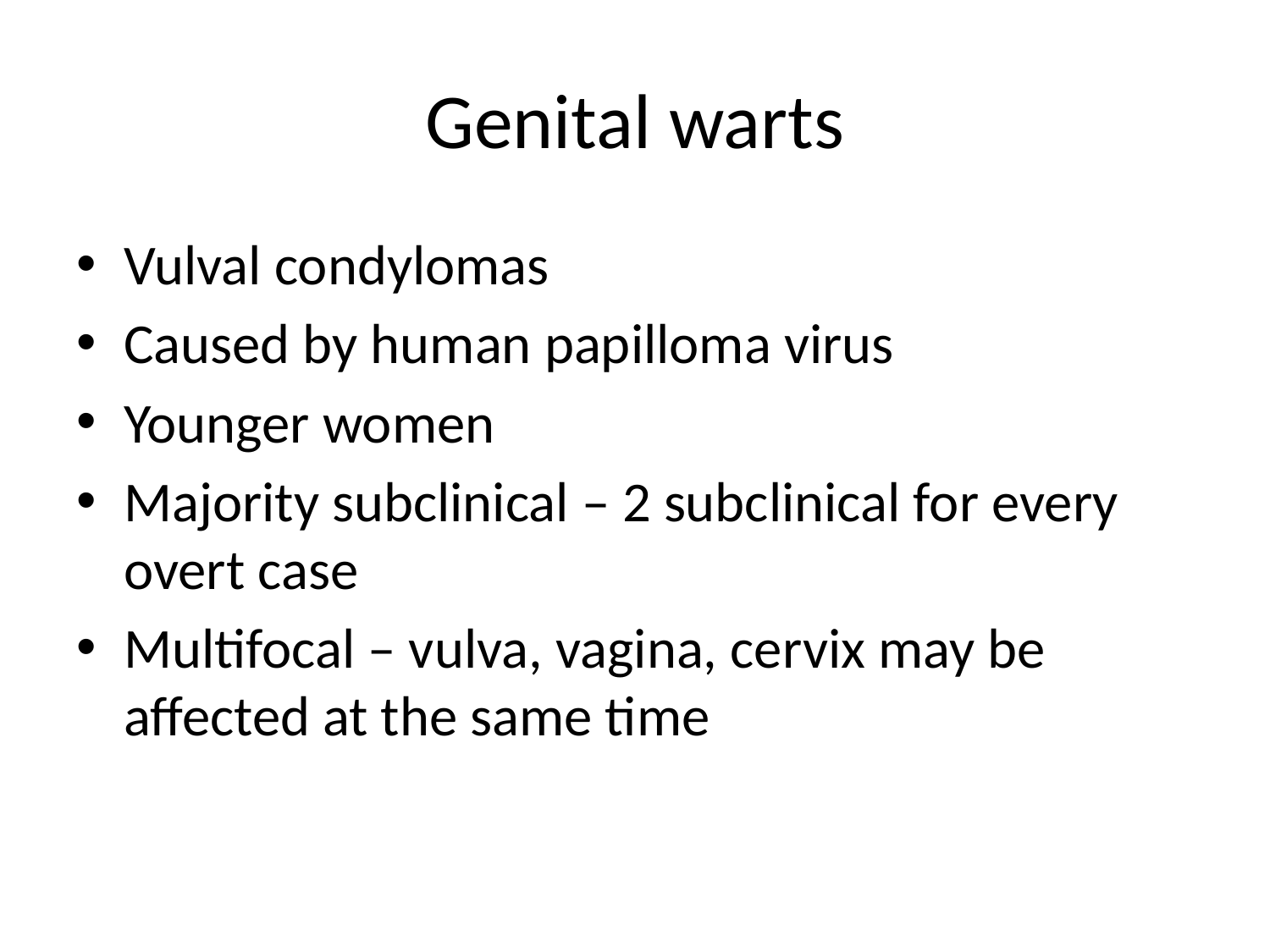

# Genital warts
Vulval condylomas
Caused by human papilloma virus
Younger women
Majority subclinical – 2 subclinical for every overt case
Multifocal – vulva, vagina, cervix may be affected at the same time